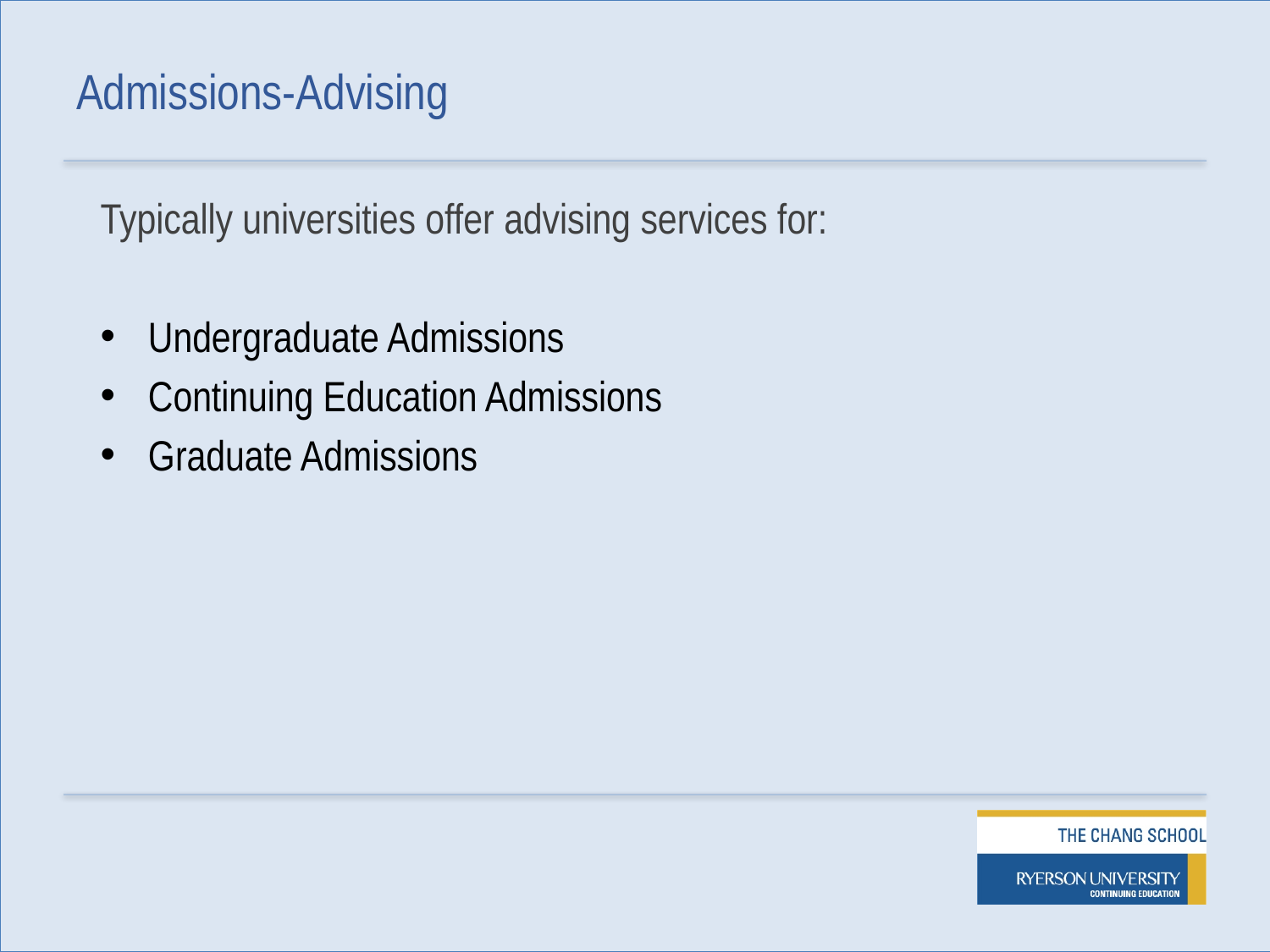

Admissions-Advising
Typically universities offer advising services for:

Undergraduate Admissions
Continuing Education Admissions
Graduate Admissions